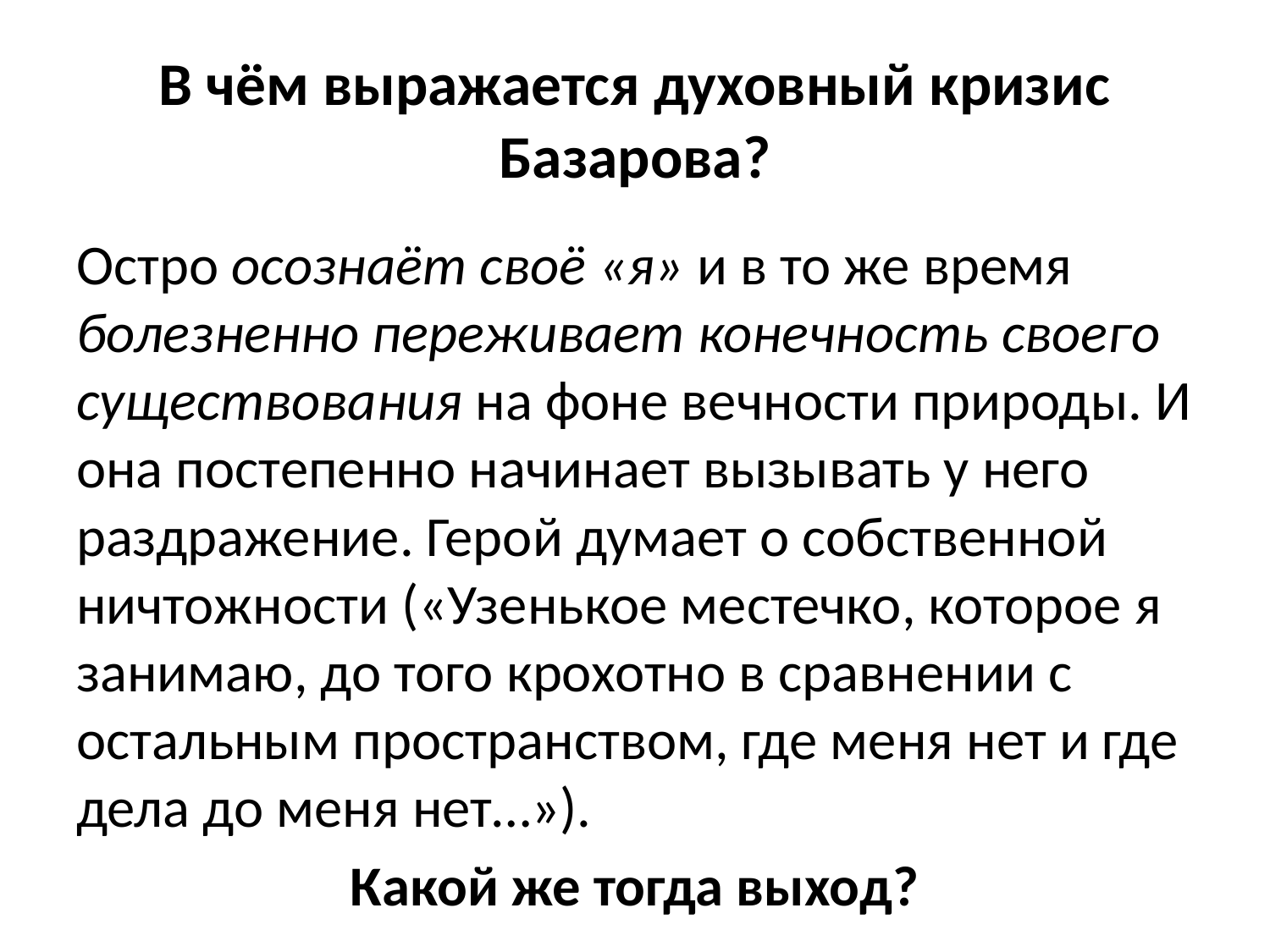

# В чём выражается духовный кризис Базарова?
Остро осознаёт своё «я» и в то же время болезненно переживает конечность своего существования на фоне вечности природы. И она постепенно начинает вызывать у него раздражение. Герой думает о собственной ничтожности («Узенькое местечко, которое я занимаю, до того крохотно в сравнении с остальным пространством, где меня нет и где дела до меня нет…»).
Какой же тогда выход?